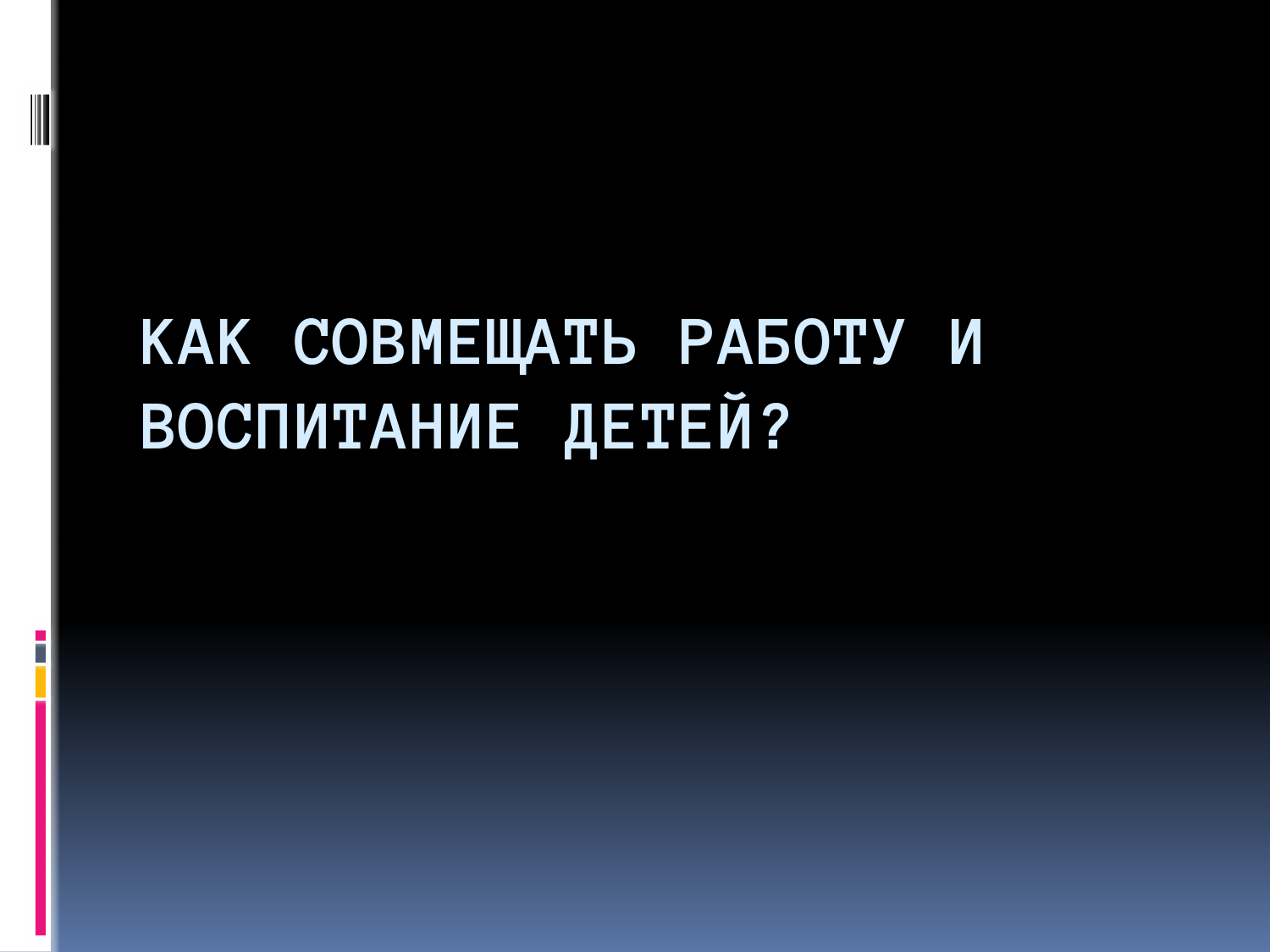

# Как совмещать работу и воспитание детей?